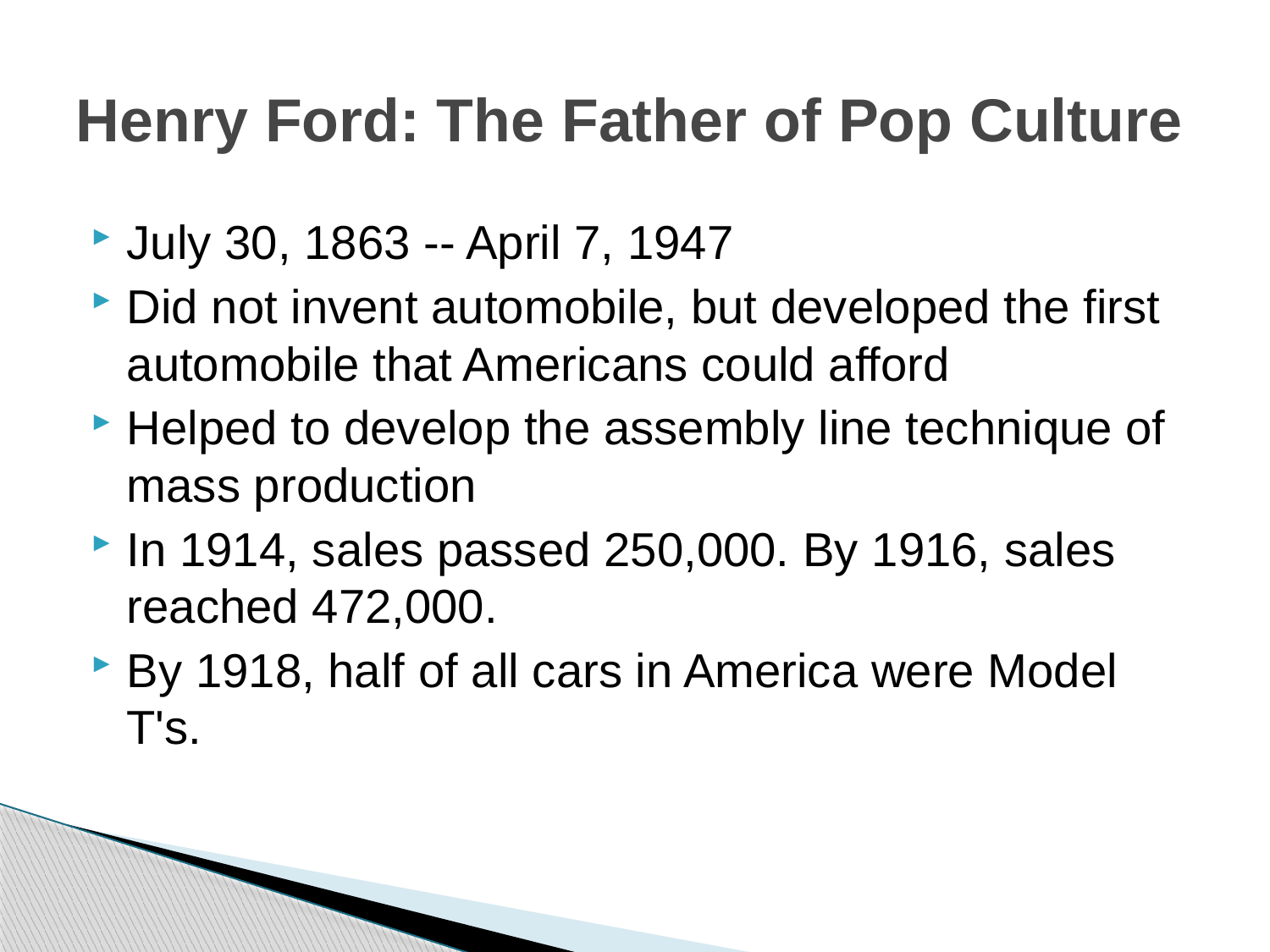

# Henry Ford: The Father of Pop Culture
July 30, 1863 -- April 7, 1947
Did not invent automobile, but developed the first automobile that Americans could afford
Helped to develop the assembly line technique of mass production
In 1914, sales passed 250,000. By 1916, sales reached 472,000.
By 1918, half of all cars in America were Model T's.